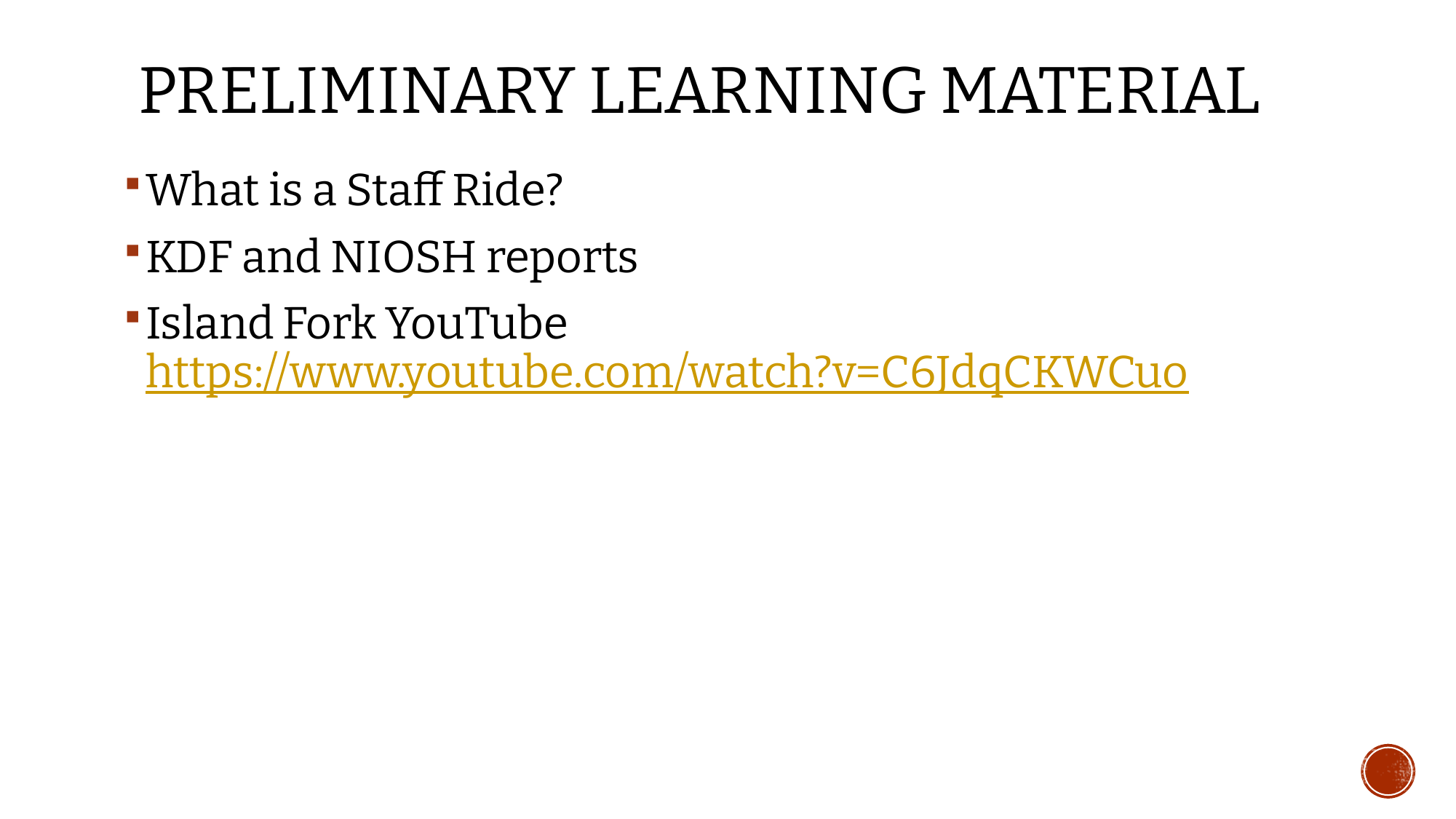

# Preliminary Learning Material
What is a Staff Ride?
KDF and NIOSH reports
Island Fork YouTube  https://www.youtube.com/watch?v=C6JdqCKWCuo